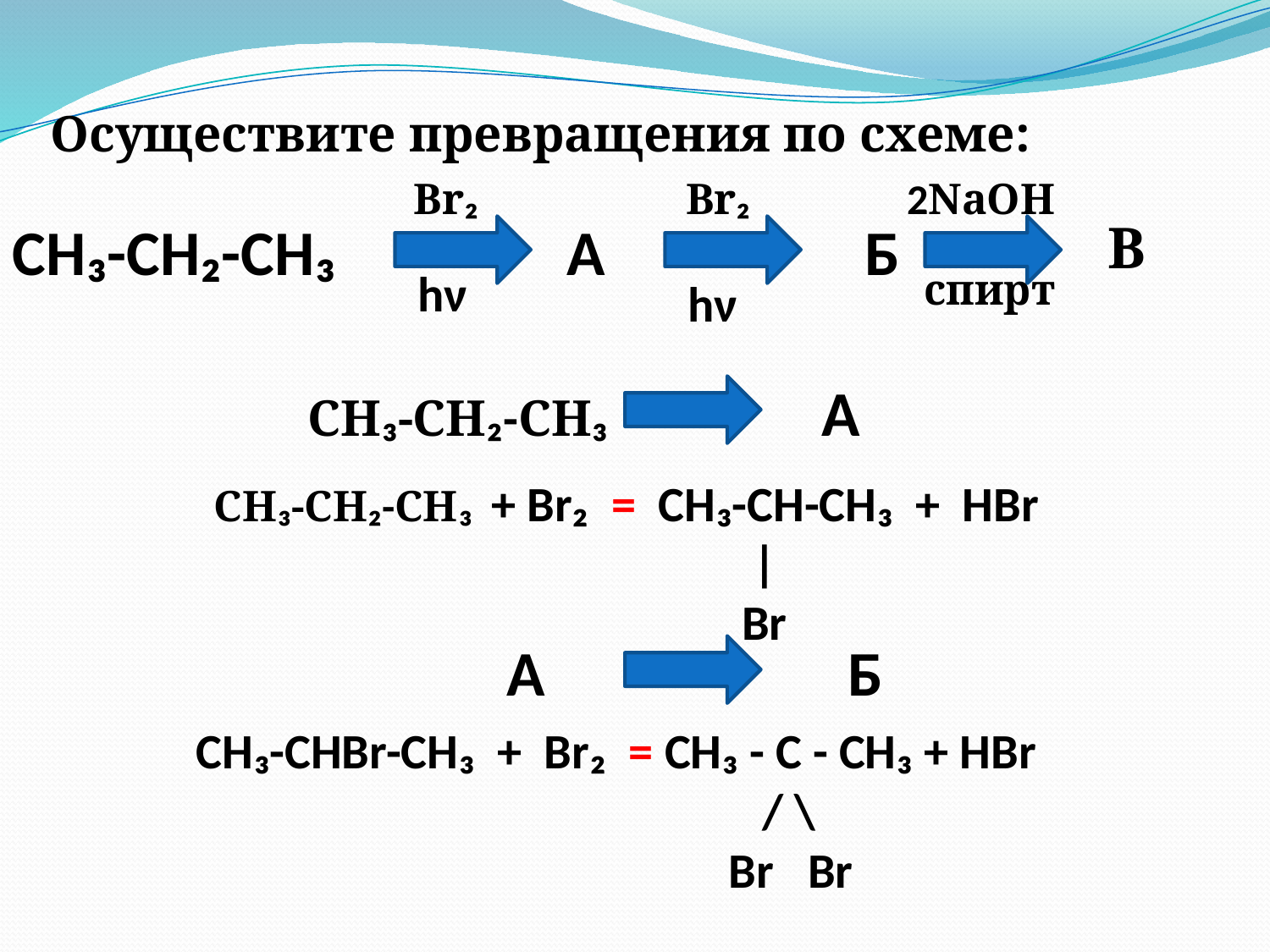

Осуществите превращения по схеме:
 Br₂
Br₂
2NaOH
CH₃-CH₂-CH₃                А                  Б
В

hν
спирт
hν
  CH₃-CH₂-CH₃                   A

 CH₃-CH₂-CH₃  + Br₂  =  CH₃-CH-CH₃  +  HBr
                                                 |
                                                Br
         A                     Б

    CH₃-CHBr-CH₃  +  Br₂  = CH₃ - C - CH₃ + HBr
                                                       / \
                                                    Br   Br